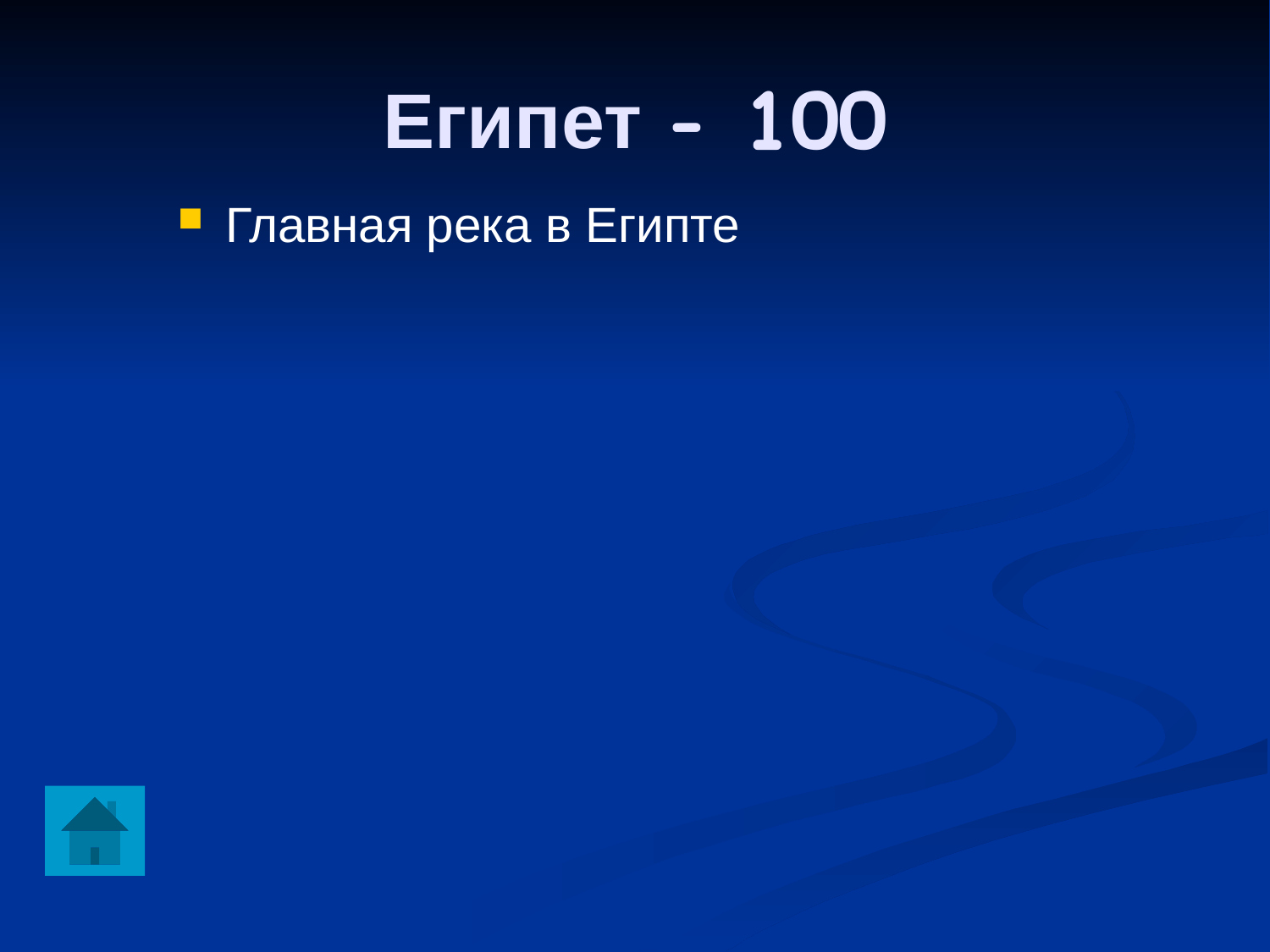

Египет - 100
Главная река в Египте